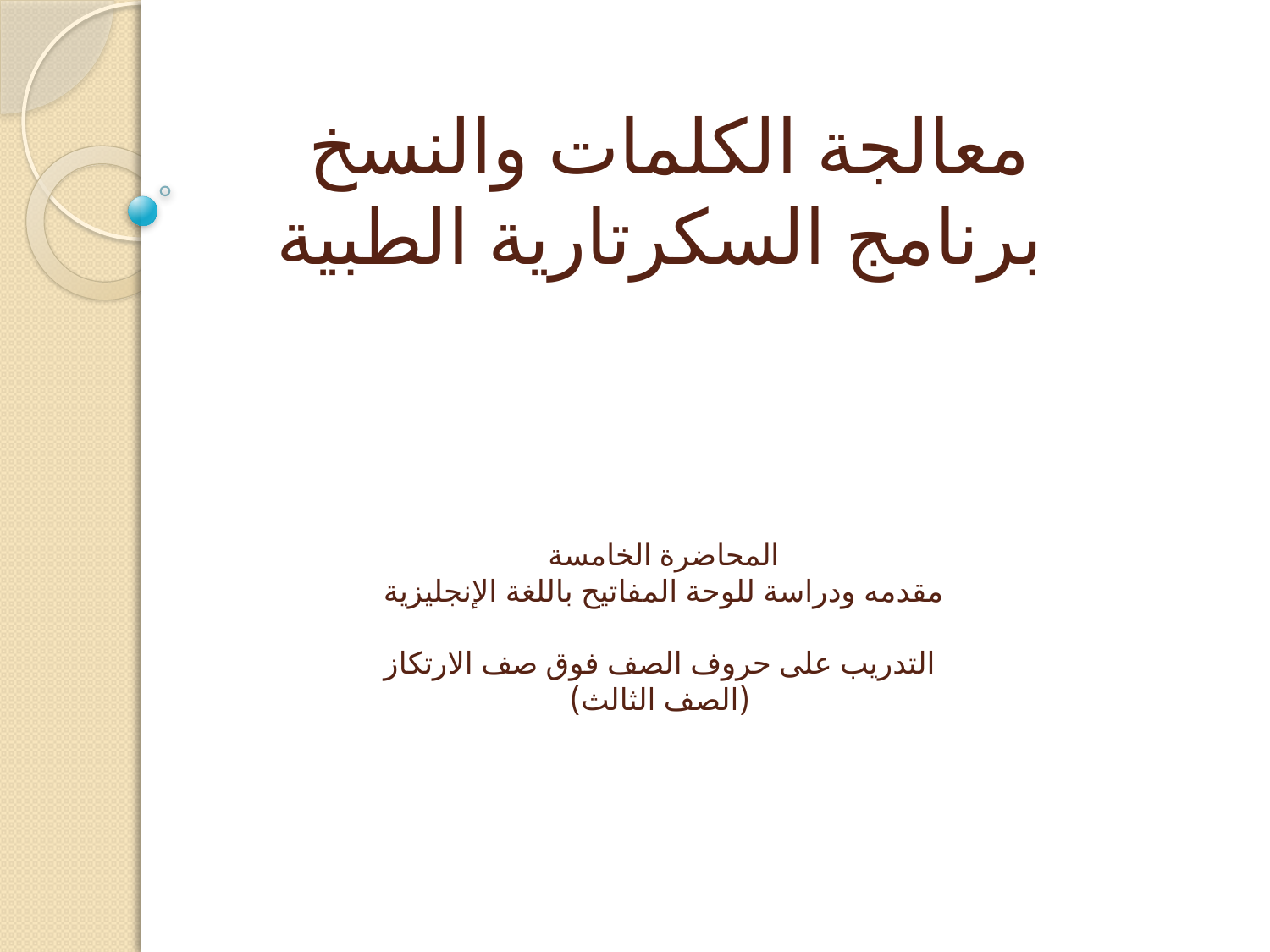

معالجة الكلمات والنسخ
برنامج السكرتارية الطبية

المحاضرة الخامسة
مقدمه ودراسة للوحة المفاتيح باللغة الإنجليزية
التدريب على حروف الصف فوق صف الارتكاز
(الصف الثالث)
#